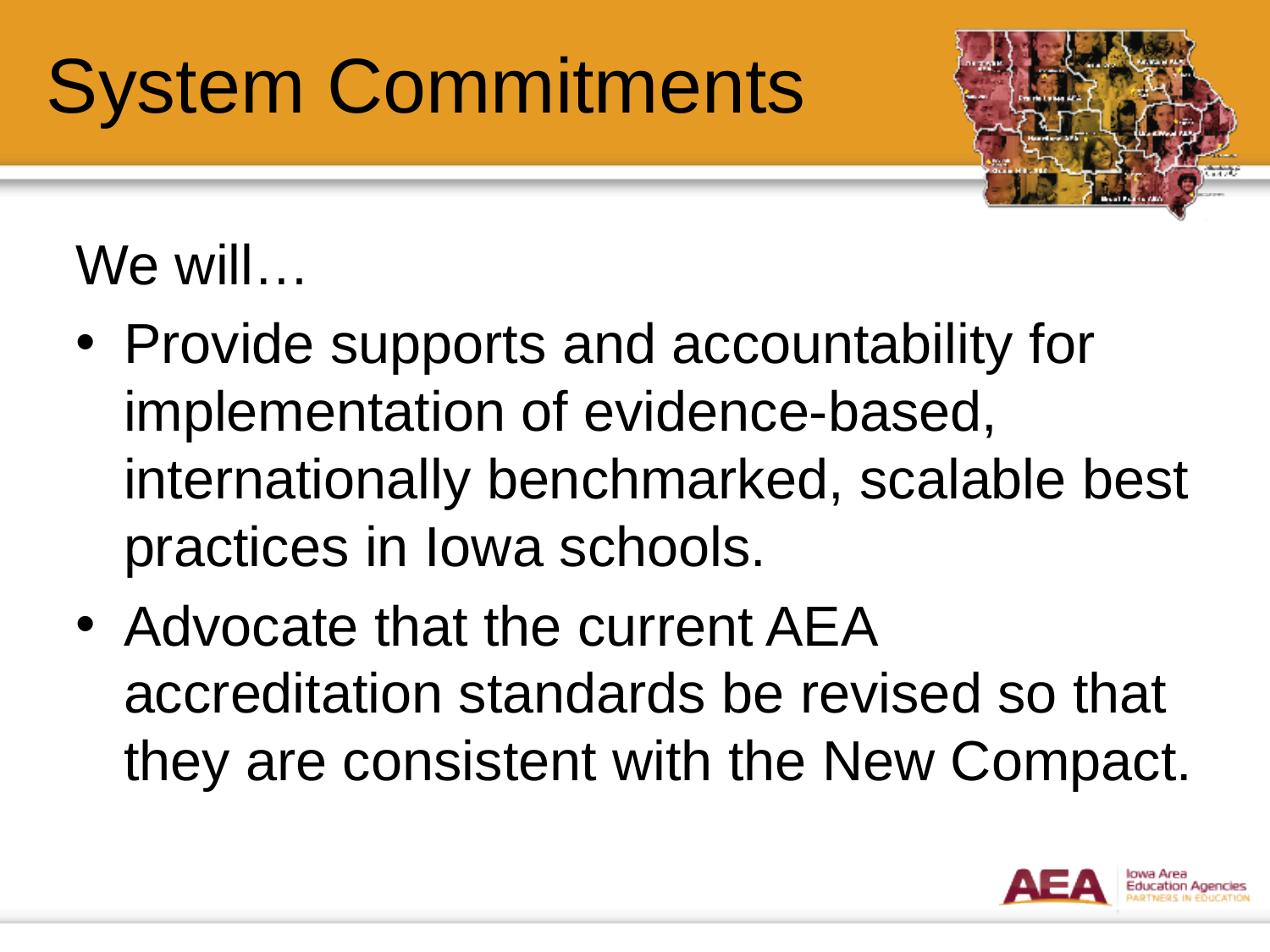

# System Commitments
We will…
Provide supports and accountability for implementation of evidence-based, internationally benchmarked, scalable best practices in Iowa schools.
Advocate that the current AEA accreditation standards be revised so that they are consistent with the New Compact.